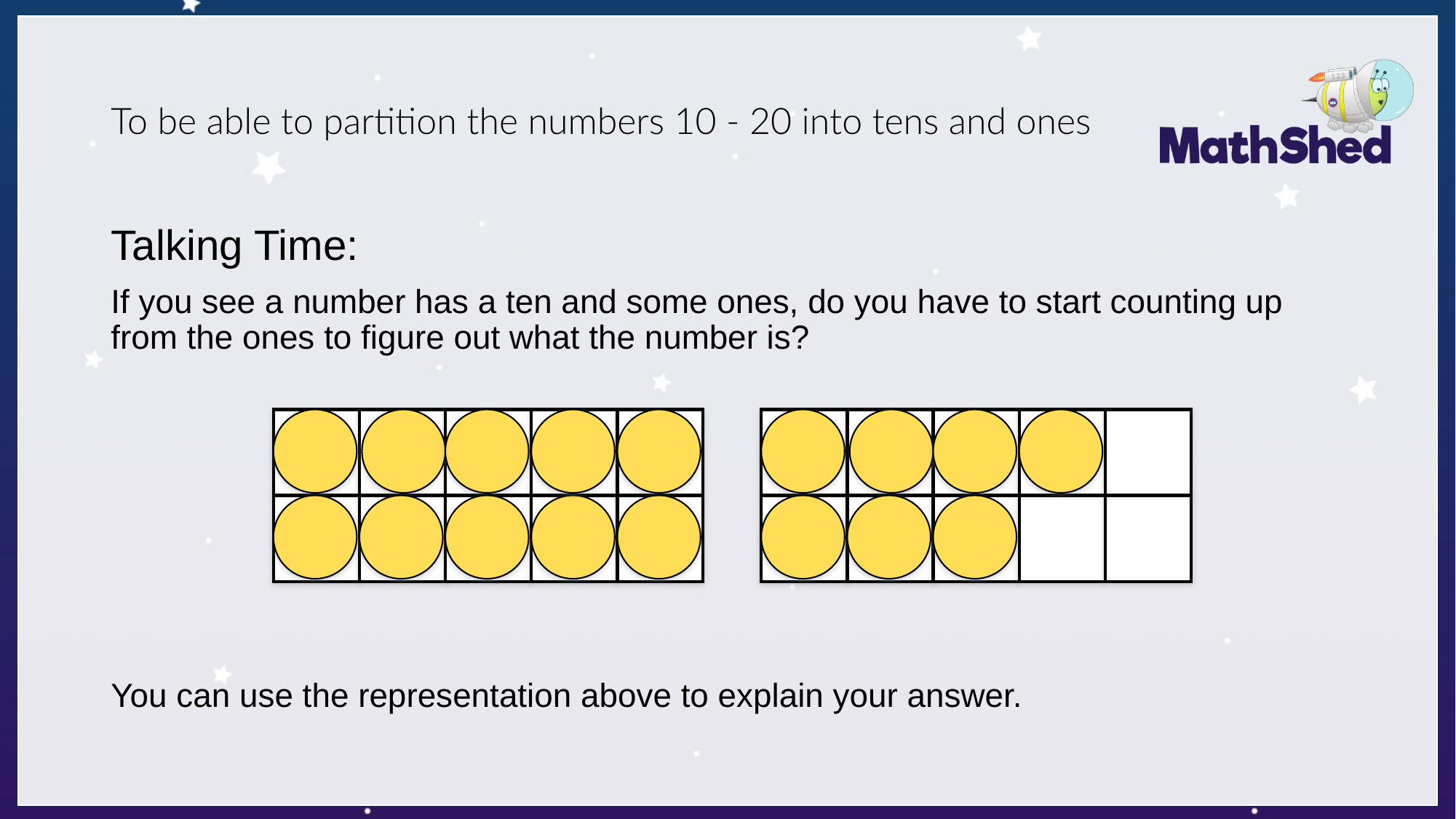

# To be able to partition the numbers 10 - 20 into tens and ones
Talking Time:
If you see a number has a ten and some ones, do you have to start counting up from the ones to figure out what the number is?

You can use the representation above to explain your answer.